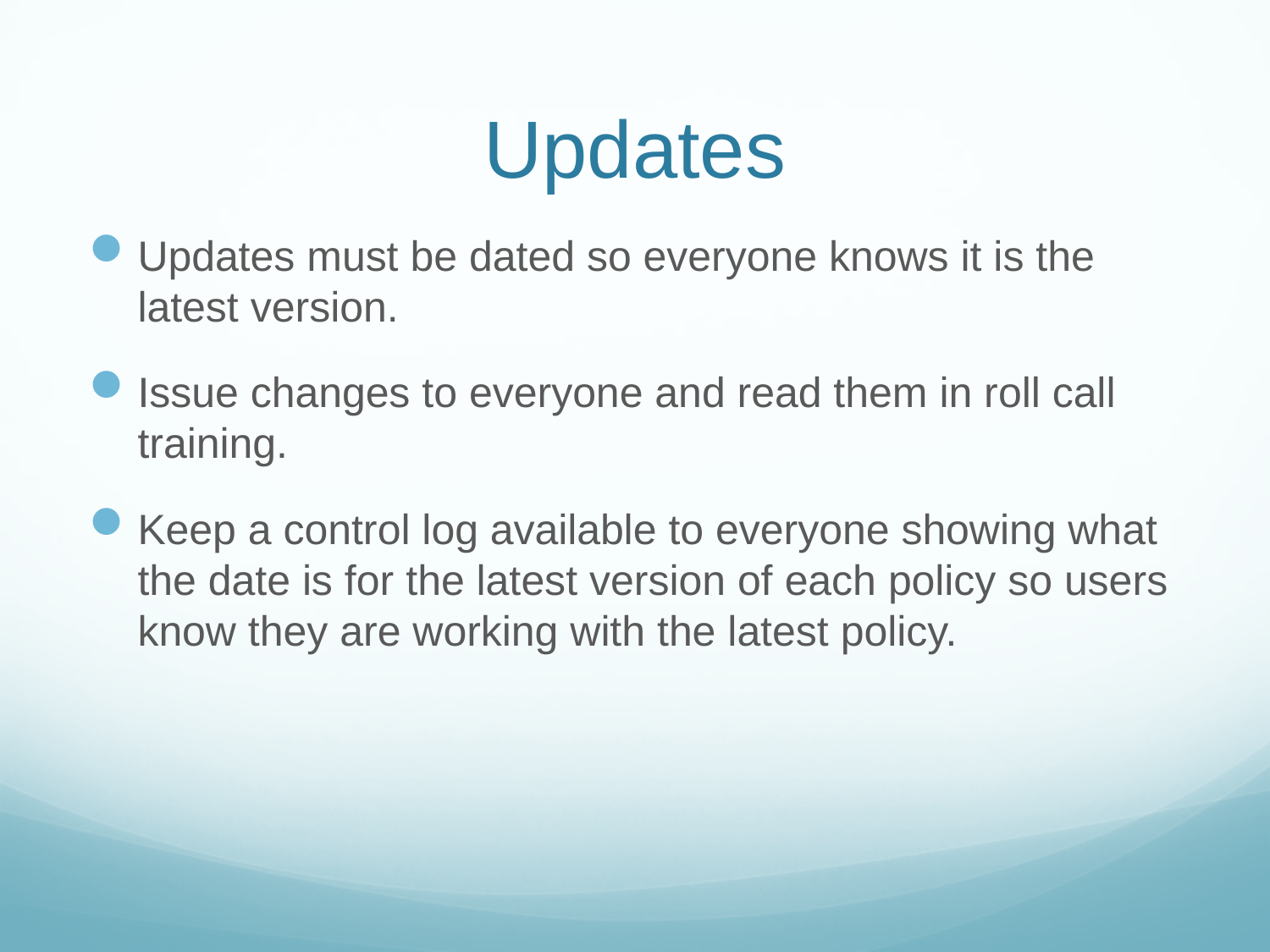

# Updates
Updates must be dated so everyone knows it is the latest version.
Issue changes to everyone and read them in roll call training.
Keep a control log available to everyone showing what the date is for the latest version of each policy so users know they are working with the latest policy.